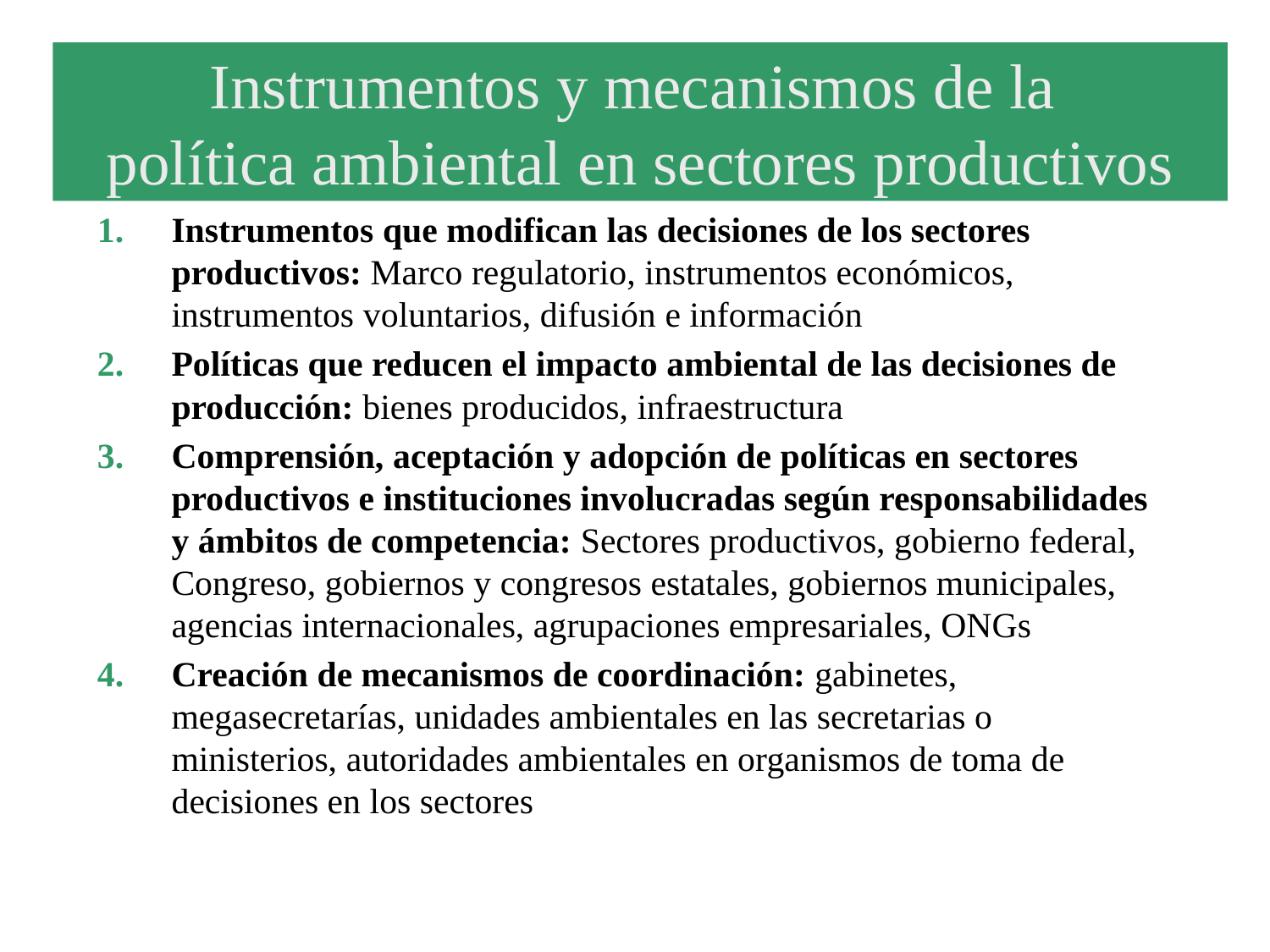

# Instrumentos y mecanismos de la política ambiental en sectores productivos
Instrumentos que modifican las decisiones de los sectores productivos: Marco regulatorio, instrumentos económicos, instrumentos voluntarios, difusión e información
Políticas que reducen el impacto ambiental de las decisiones de producción: bienes producidos, infraestructura
Comprensión, aceptación y adopción de políticas en sectores productivos e instituciones involucradas según responsabilidades y ámbitos de competencia: Sectores productivos, gobierno federal, Congreso, gobiernos y congresos estatales, gobiernos municipales, agencias internacionales, agrupaciones empresariales, ONGs
Creación de mecanismos de coordinación: gabinetes, megasecretarías, unidades ambientales en las secretarias o ministerios, autoridades ambientales en organismos de toma de decisiones en los sectores